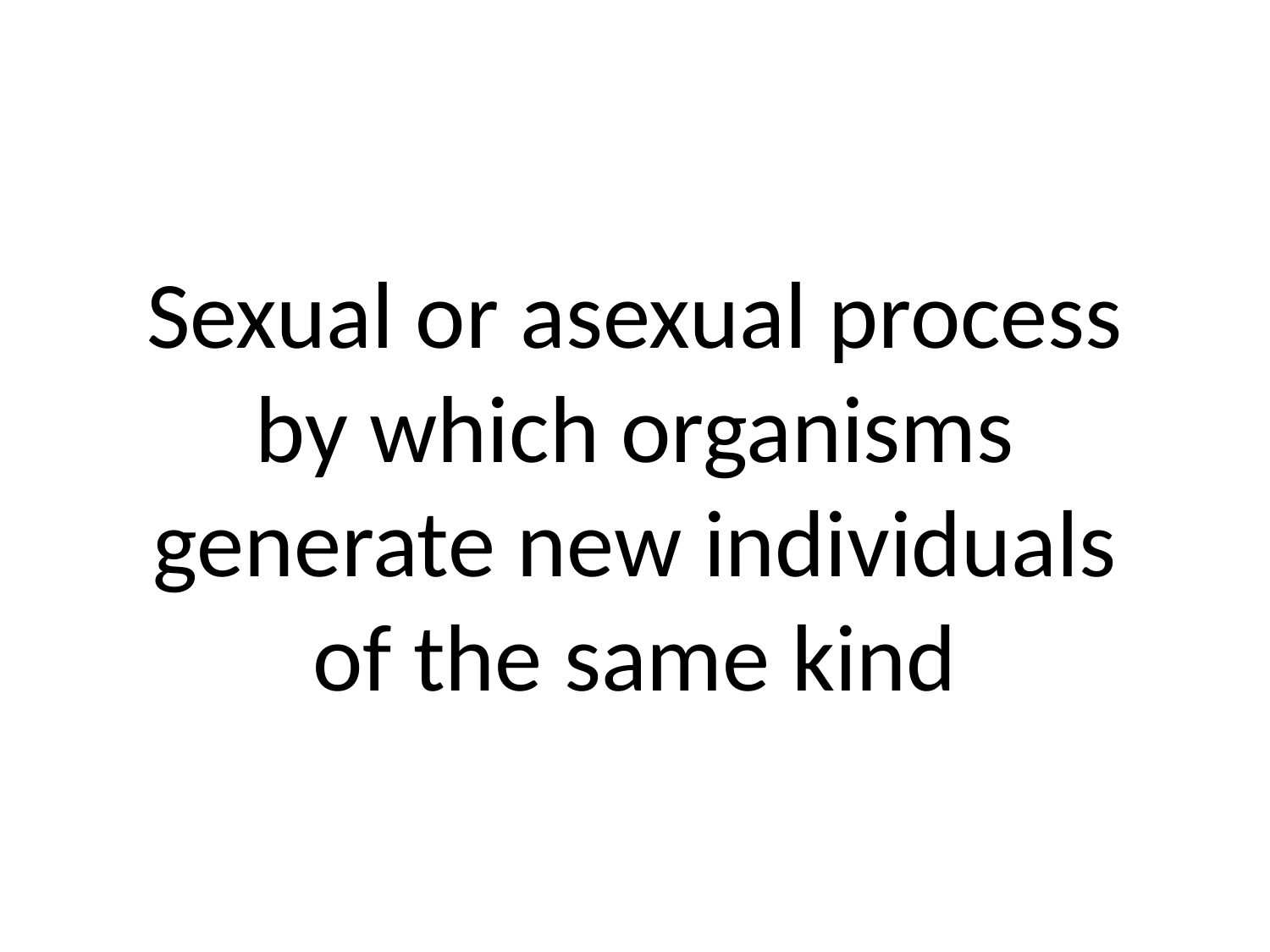

# Sexual or asexual process by which organisms generate new individuals of the same kind